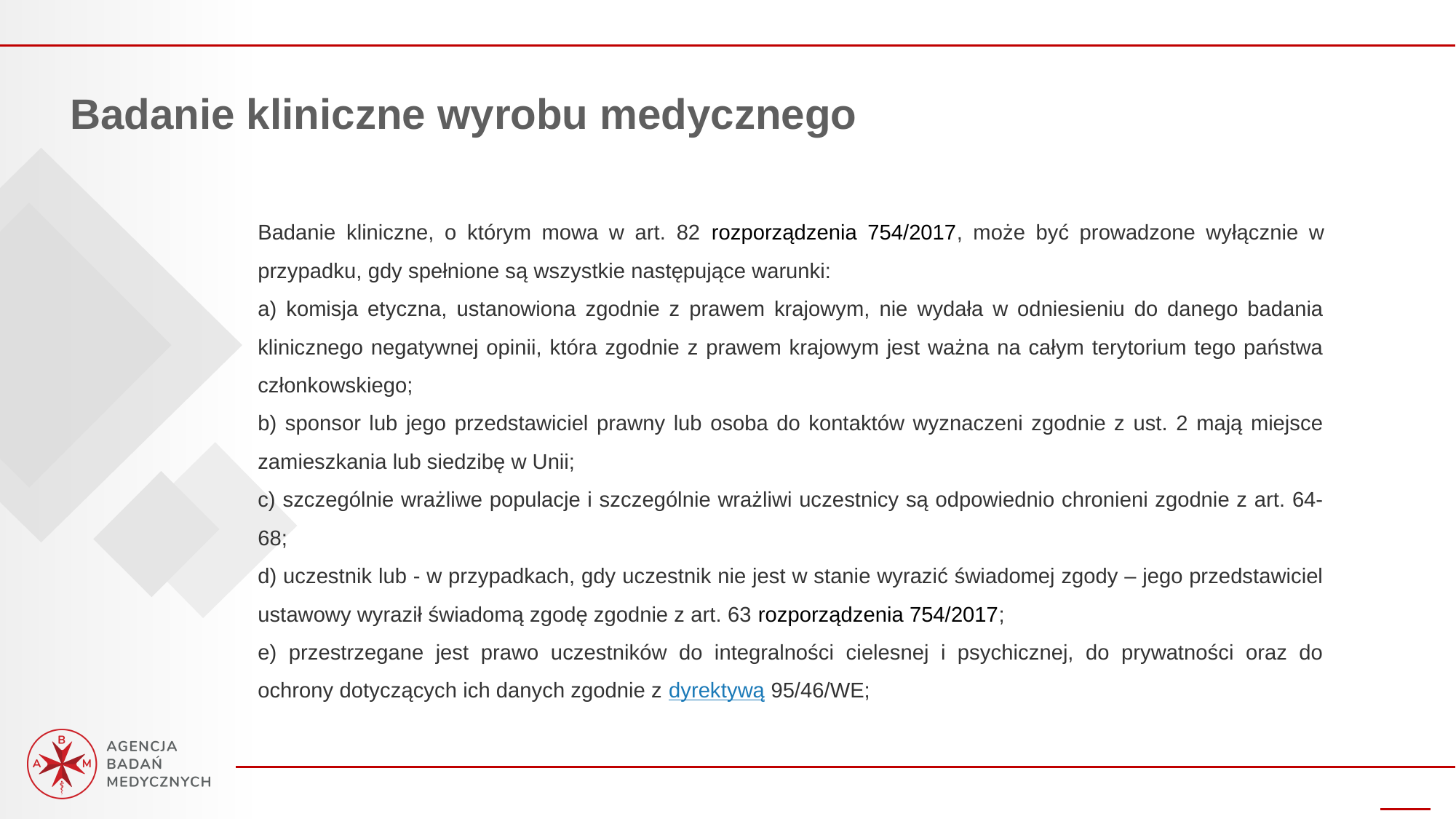

Badanie kliniczne wyrobu medycznego

Badanie kliniczne, o którym mowa w art. 82 rozporządzenia 754/2017, może być prowadzone wyłącznie w przypadku, gdy spełnione są wszystkie następujące warunki:
a) komisja etyczna, ustanowiona zgodnie z prawem krajowym, nie wydała w odniesieniu do danego badania klinicznego negatywnej opinii, która zgodnie z prawem krajowym jest ważna na całym terytorium tego państwa członkowskiego;
b) sponsor lub jego przedstawiciel prawny lub osoba do kontaktów wyznaczeni zgodnie z ust. 2 mają miejsce zamieszkania lub siedzibę w Unii;
c) szczególnie wrażliwe populacje i szczególnie wrażliwi uczestnicy są odpowiednio chronieni zgodnie z art. 64-68;
d) uczestnik lub - w przypadkach, gdy uczestnik nie jest w stanie wyrazić świadomej zgody – jego przedstawiciel ustawowy wyraził świadomą zgodę zgodnie z art. 63 rozporządzenia 754/2017;
e) przestrzegane jest prawo uczestników do integralności cielesnej i psychicznej, do prywatności oraz do ochrony dotyczących ich danych zgodnie z dyrektywą 95/46/WE;